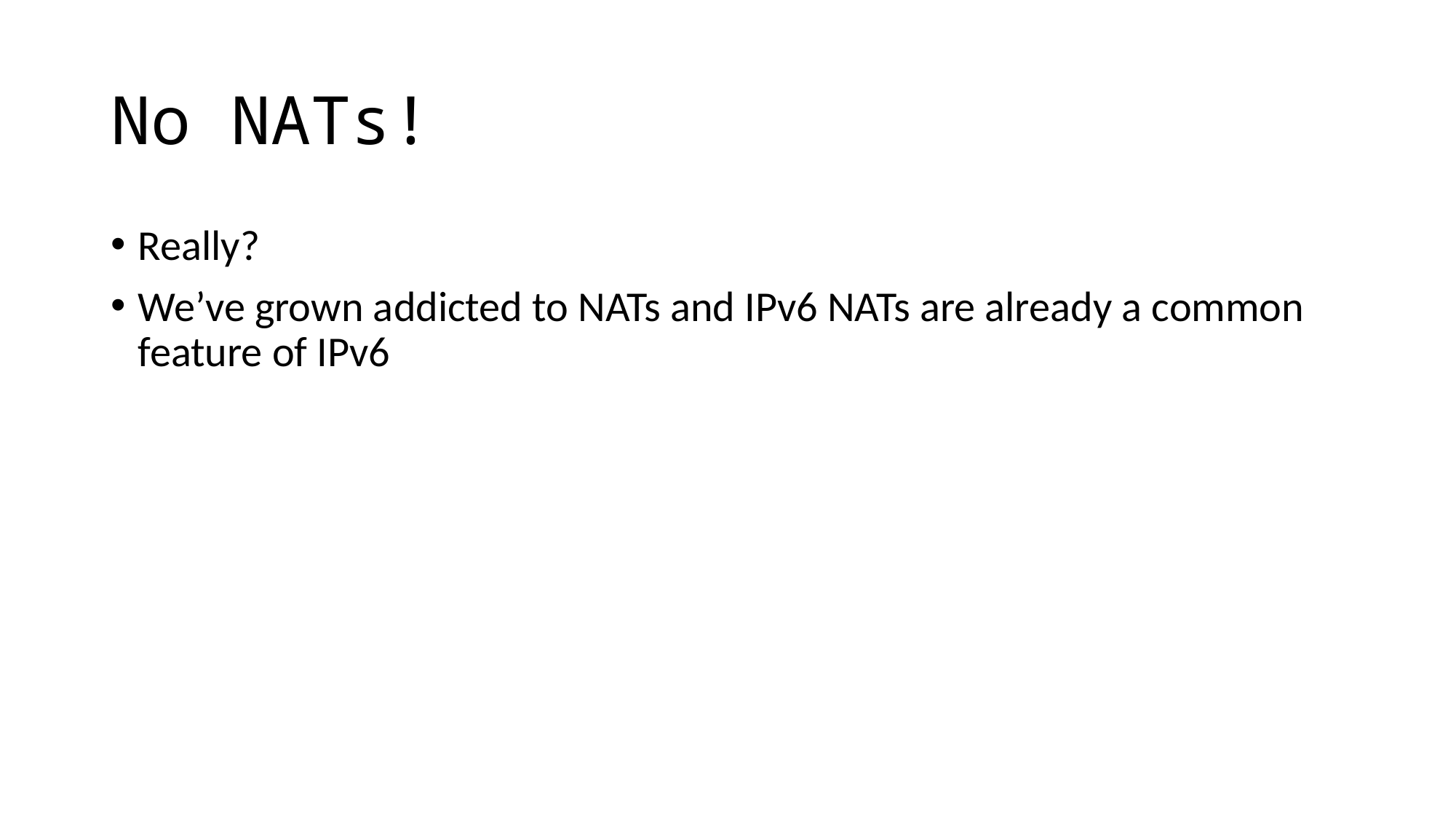

# No NATs!
Really?
We’ve grown addicted to NATs and IPv6 NATs are already a common feature of IPv6